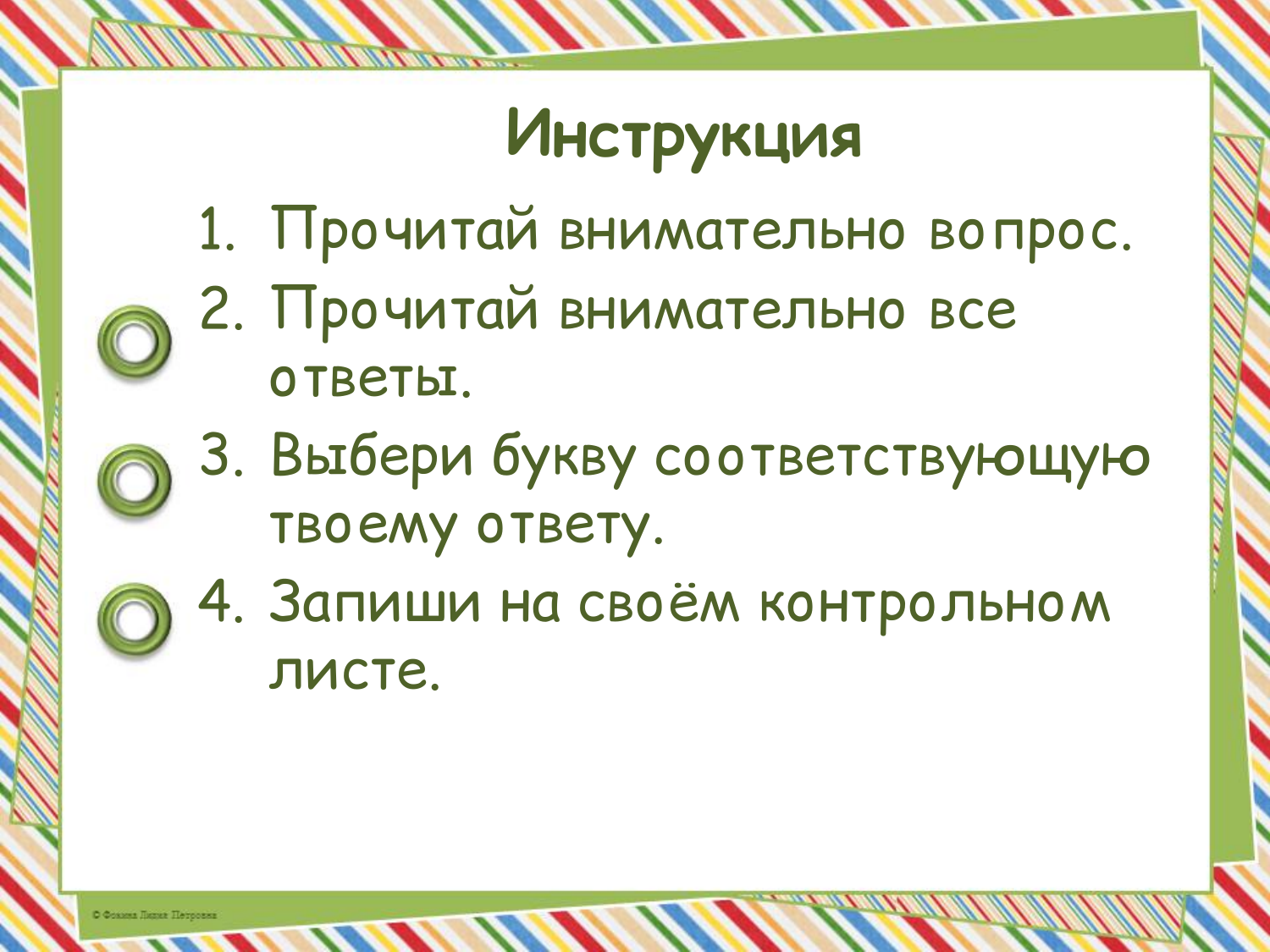

Инструкция
Прочитай внимательно вопрос.
Прочитай внимательно все ответы.
Выбери букву соответствующую твоему ответу.
Запиши на своём контрольном листе.